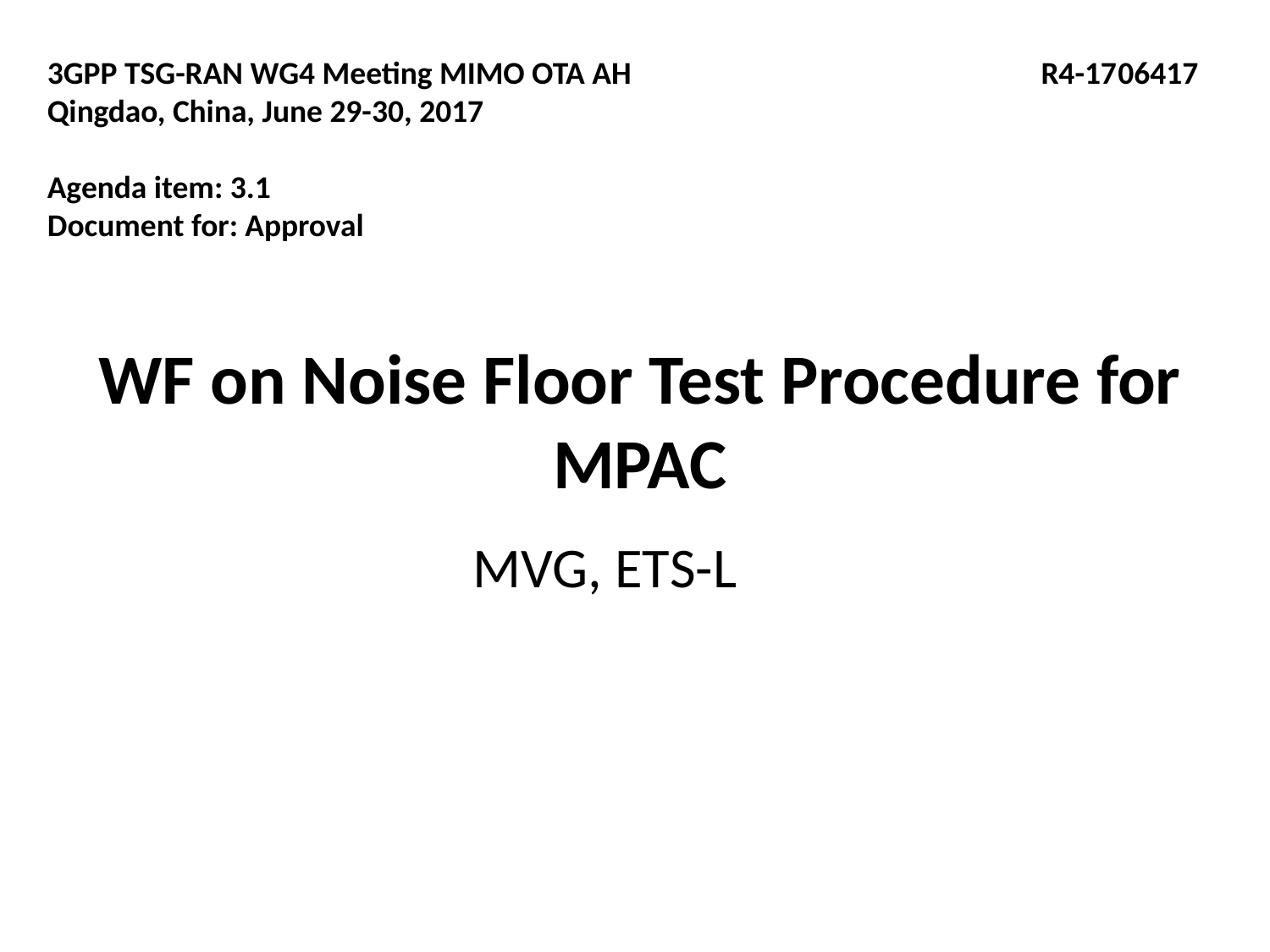

3GPP TSG-RAN WG4 Meeting MIMO OTA AH	                                                  R4-1706417
Qingdao, China, June 29-30, 2017

Agenda item: 3.1
Document for: Approval

# WF on Noise Floor Test Procedure for MPAC
MVG, ETS-L